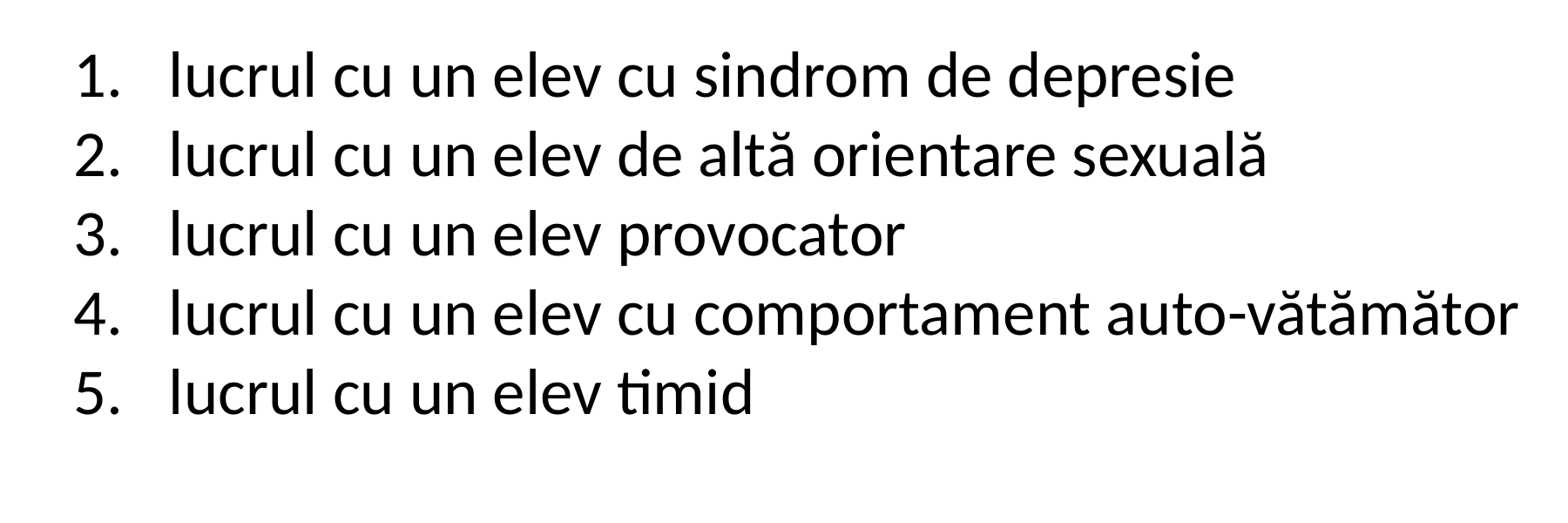

lucrul cu un elev cu sindrom de depresie
lucrul cu un elev de altă orientare sexuală
lucrul cu un elev provocator
lucrul cu un elev cu comportament auto-vătămător
lucrul cu un elev timid